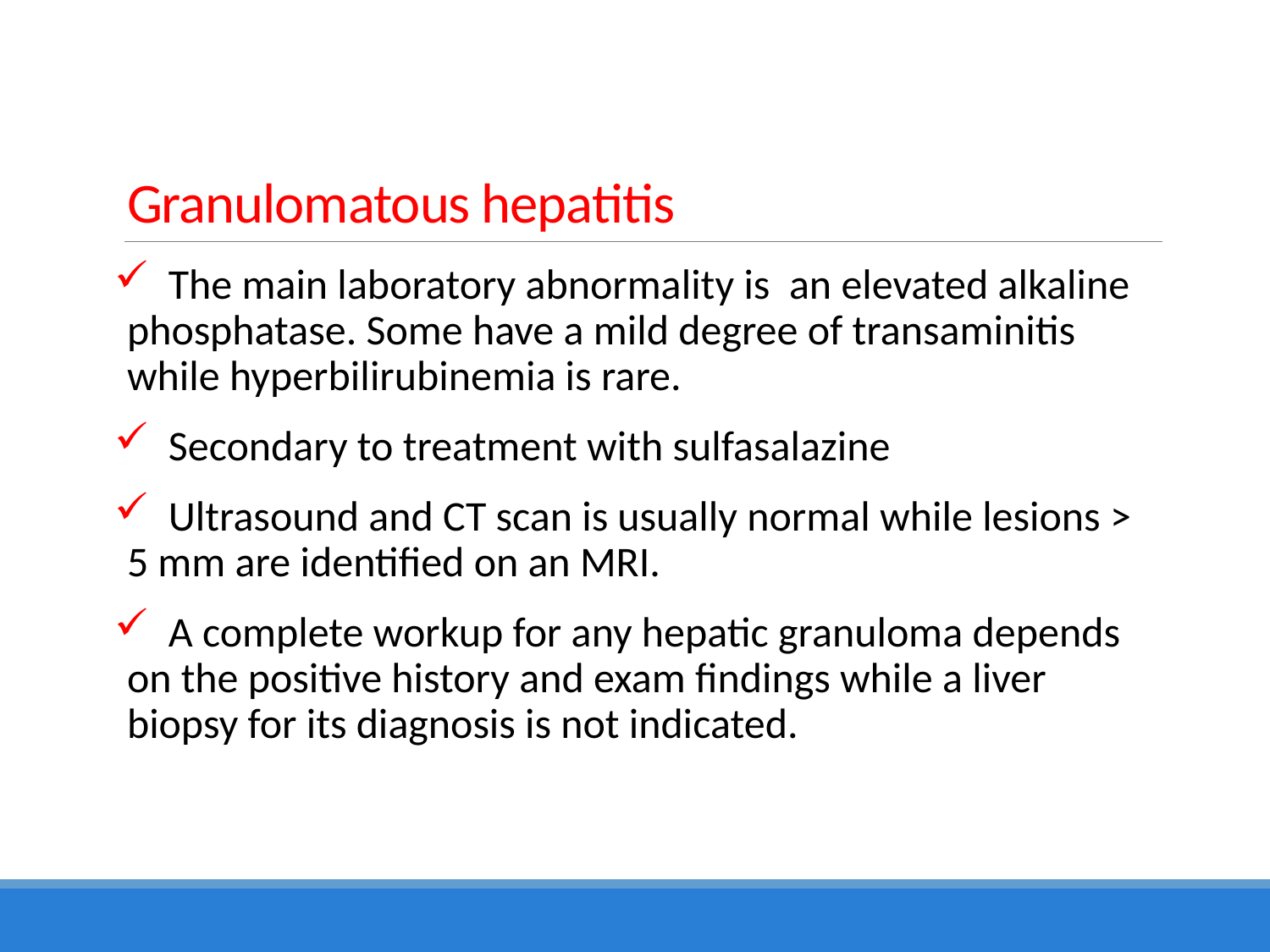

# Granulomatous hepatitis
  The main laboratory abnormality is  an elevated alkaline phosphatase. Some have a mild degree of transaminitis while hyperbilirubinemia is rare.
  Secondary to treatment with sulfasalazine
  Ultrasound and CT scan is usually normal while lesions > 5 mm are identified on an MRI.
  A complete workup for any hepatic granuloma depends on the positive history and exam findings while a liver biopsy for its diagnosis is not indicated.